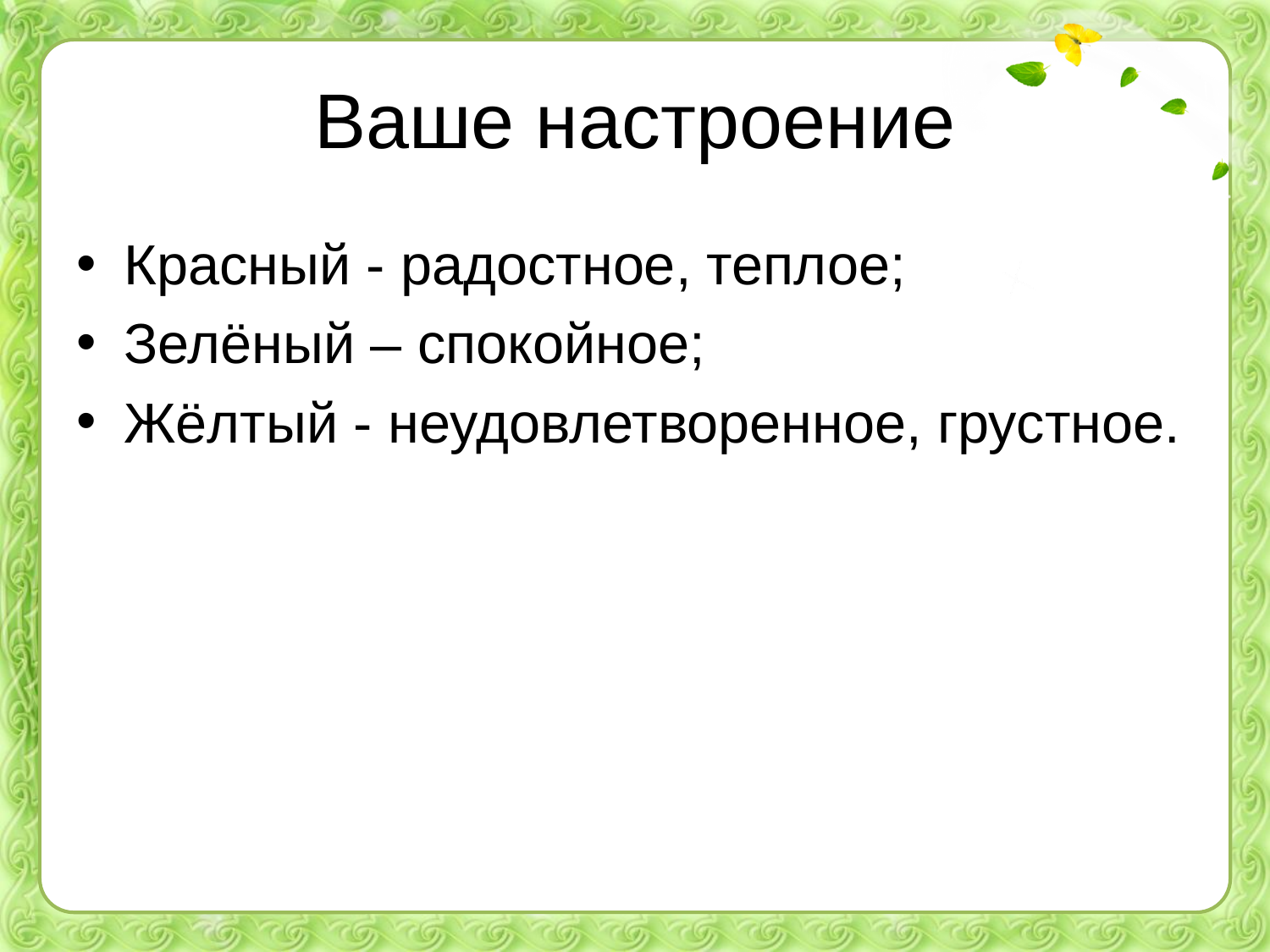

# Ваше настроение
Красный - радостное, теплое;
Зелёный – спокойное;
Жёлтый - неудовлетворенное, грустное.